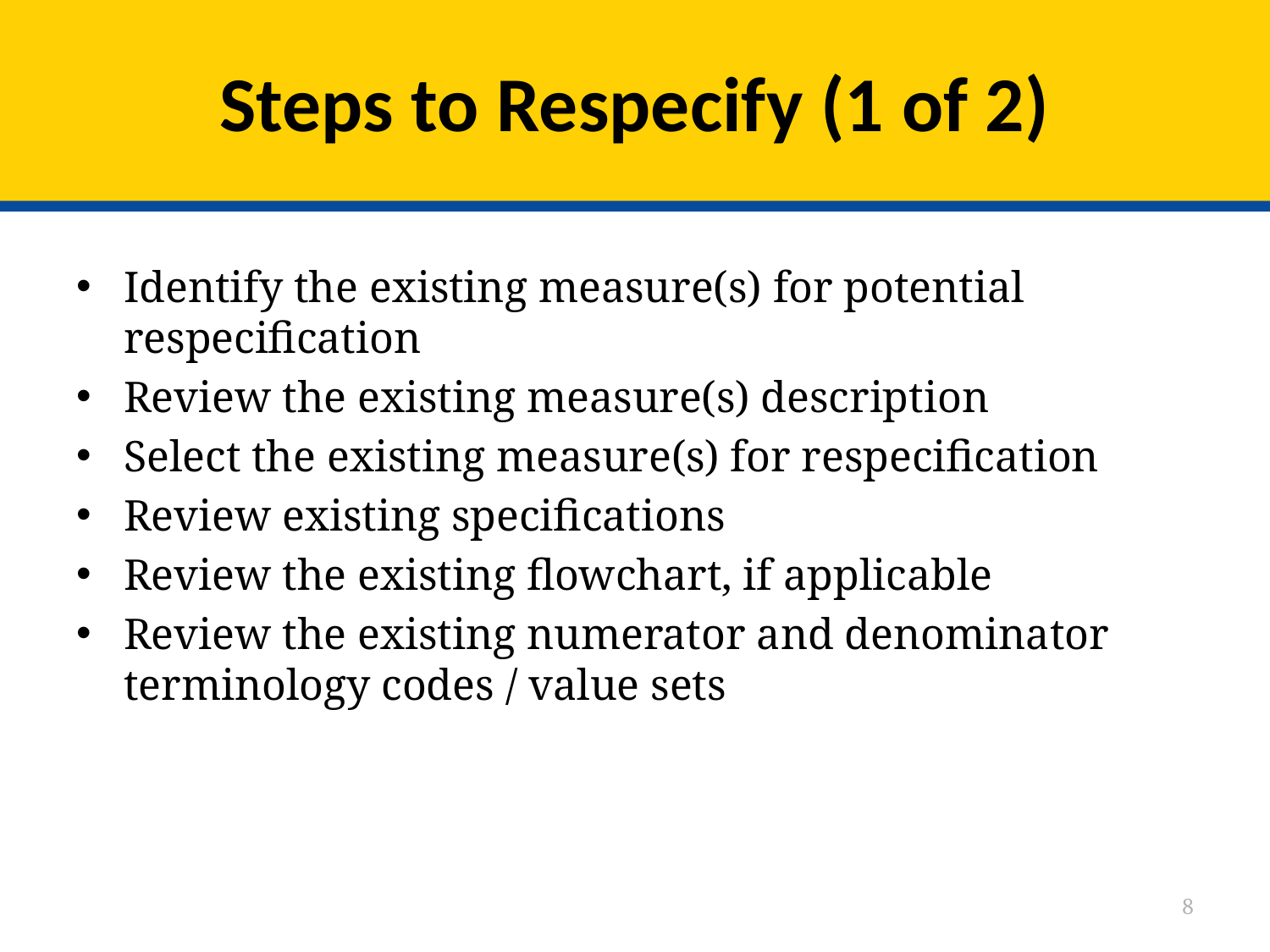

# Steps to Respecify (1 of 2)
Identify the existing measure(s) for potential respecification
Review the existing measure(s) description
Select the existing measure(s) for respecification
Review existing specifications
Review the existing flowchart, if applicable
Review the existing numerator and denominator terminology codes / value sets

8